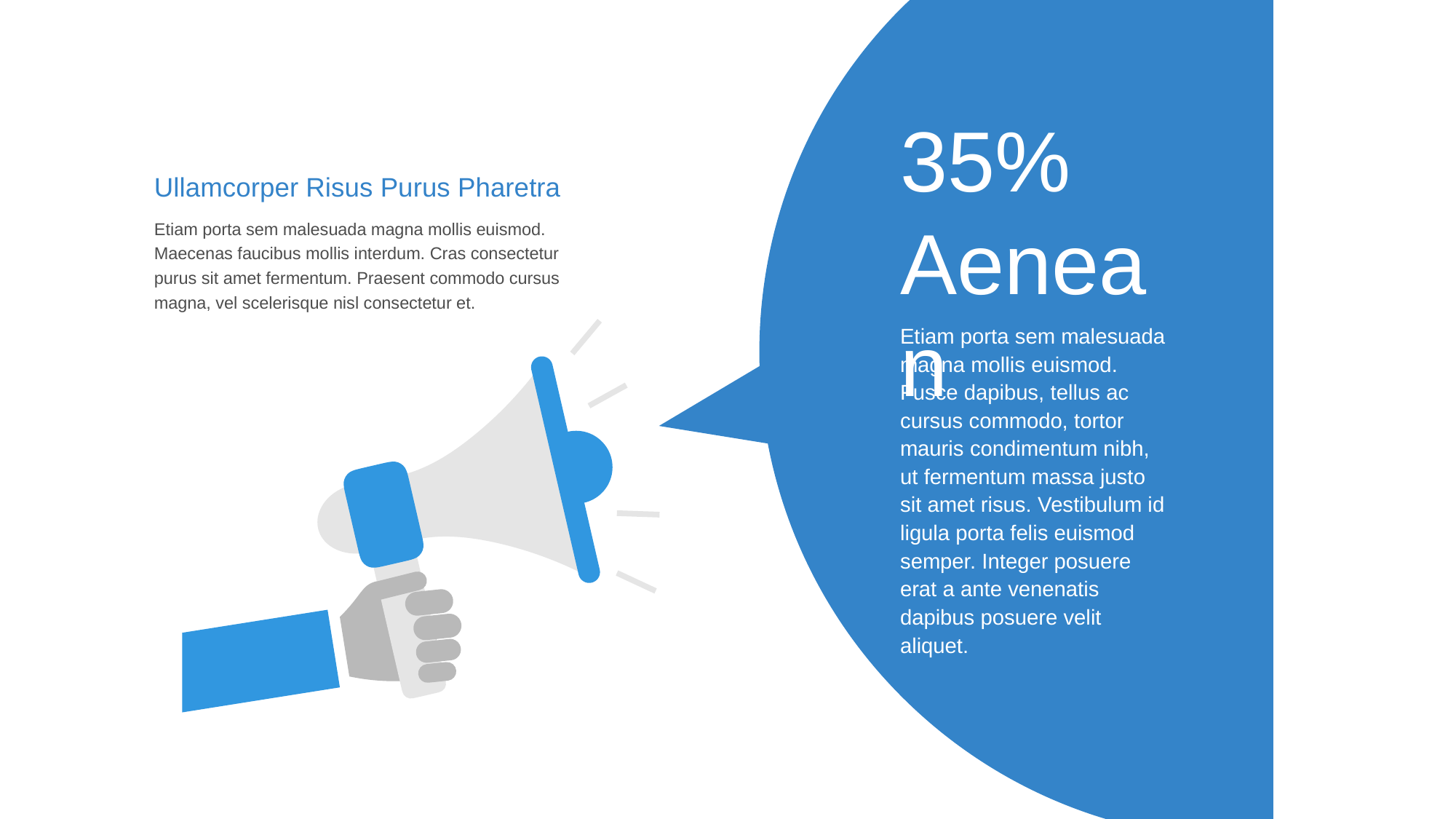

35% Aenean
Etiam porta sem malesuada magna mollis euismod. Fusce dapibus, tellus ac cursus commodo, tortor mauris condimentum nibh, ut fermentum massa justo sit amet risus. Vestibulum id ligula porta felis euismod semper. Integer posuere erat a ante venenatis dapibus posuere velit aliquet.
Ullamcorper Risus Purus Pharetra
Etiam porta sem malesuada magna mollis euismod. Maecenas faucibus mollis interdum. Cras consectetur purus sit amet fermentum. Praesent commodo cursus magna, vel scelerisque nisl consectetur et.